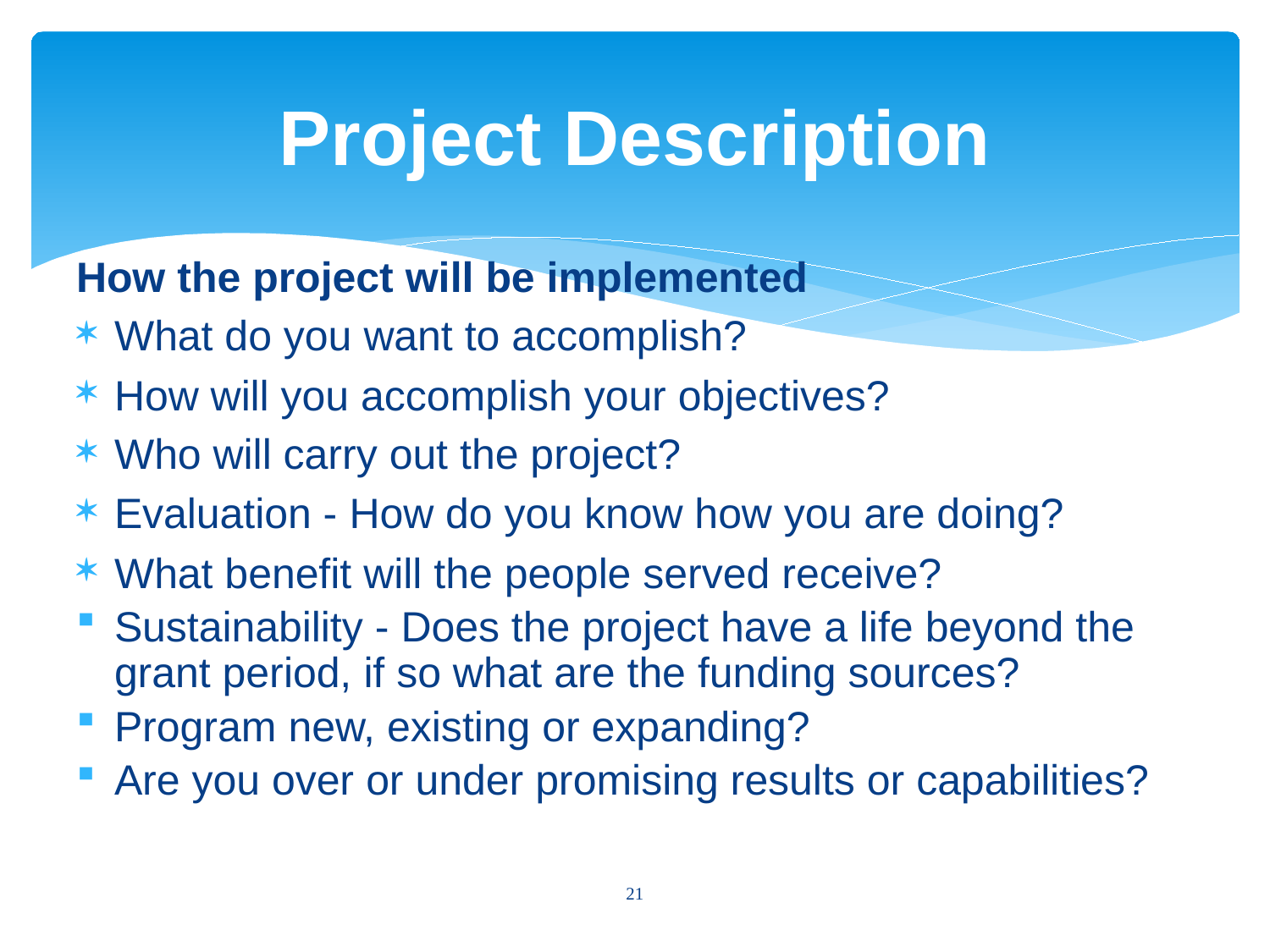

# Project Description
How the project will be implemented
What do you want to accomplish?
How will you accomplish your objectives?
Who will carry out the project?
Evaluation - How do you know how you are doing?
What benefit will the people served receive?
Sustainability - Does the project have a life beyond the grant period, if so what are the funding sources?
Program new, existing or expanding?
Are you over or under promising results or capabilities?

21